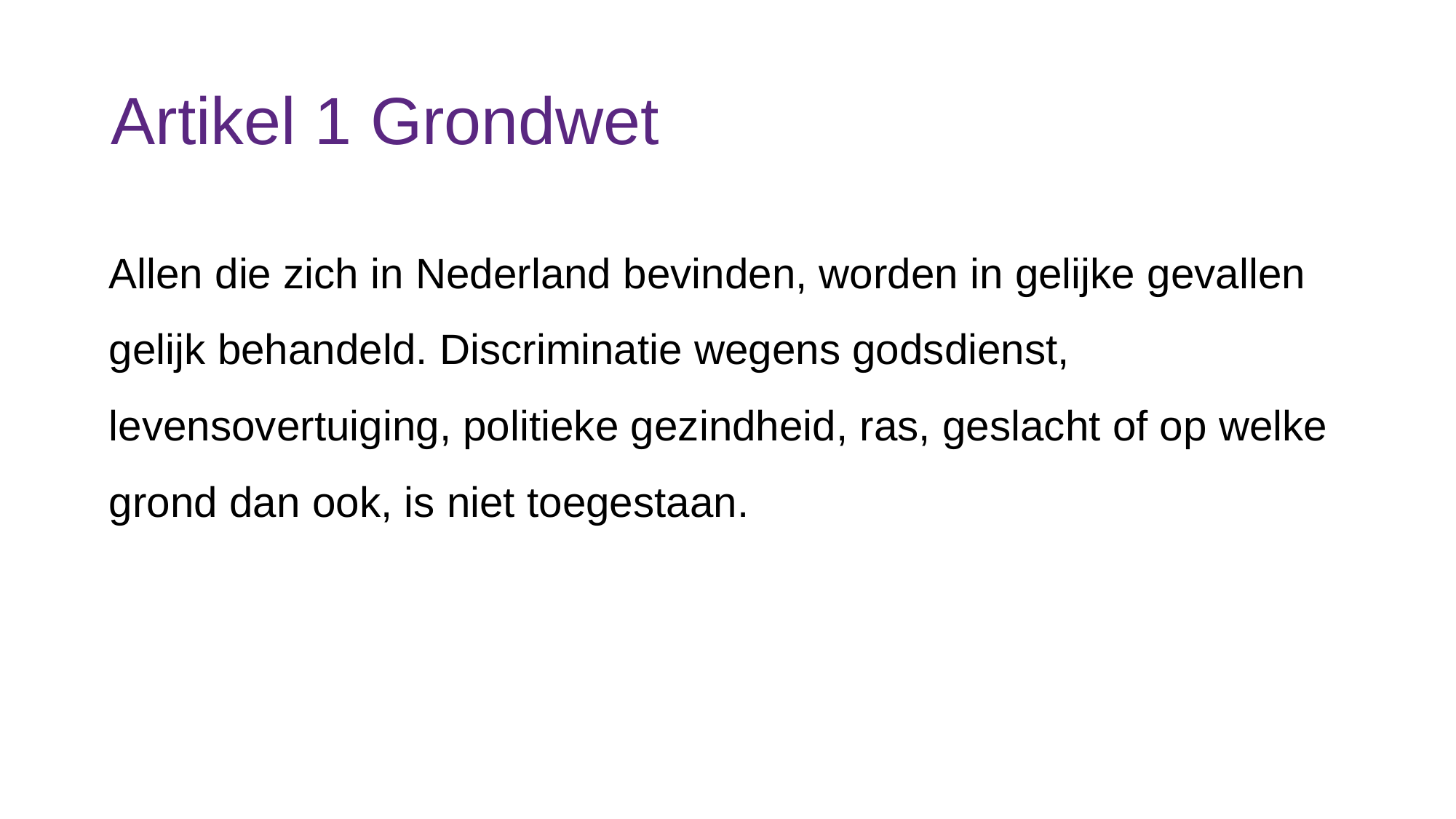

# Artikel 1 Grondwet
Allen die zich in Nederland bevinden, worden in gelijke gevallen gelijk behandeld. Discriminatie wegens godsdienst, levensovertuiging, politieke gezindheid, ras, geslacht of op welke grond dan ook, is niet toegestaan.